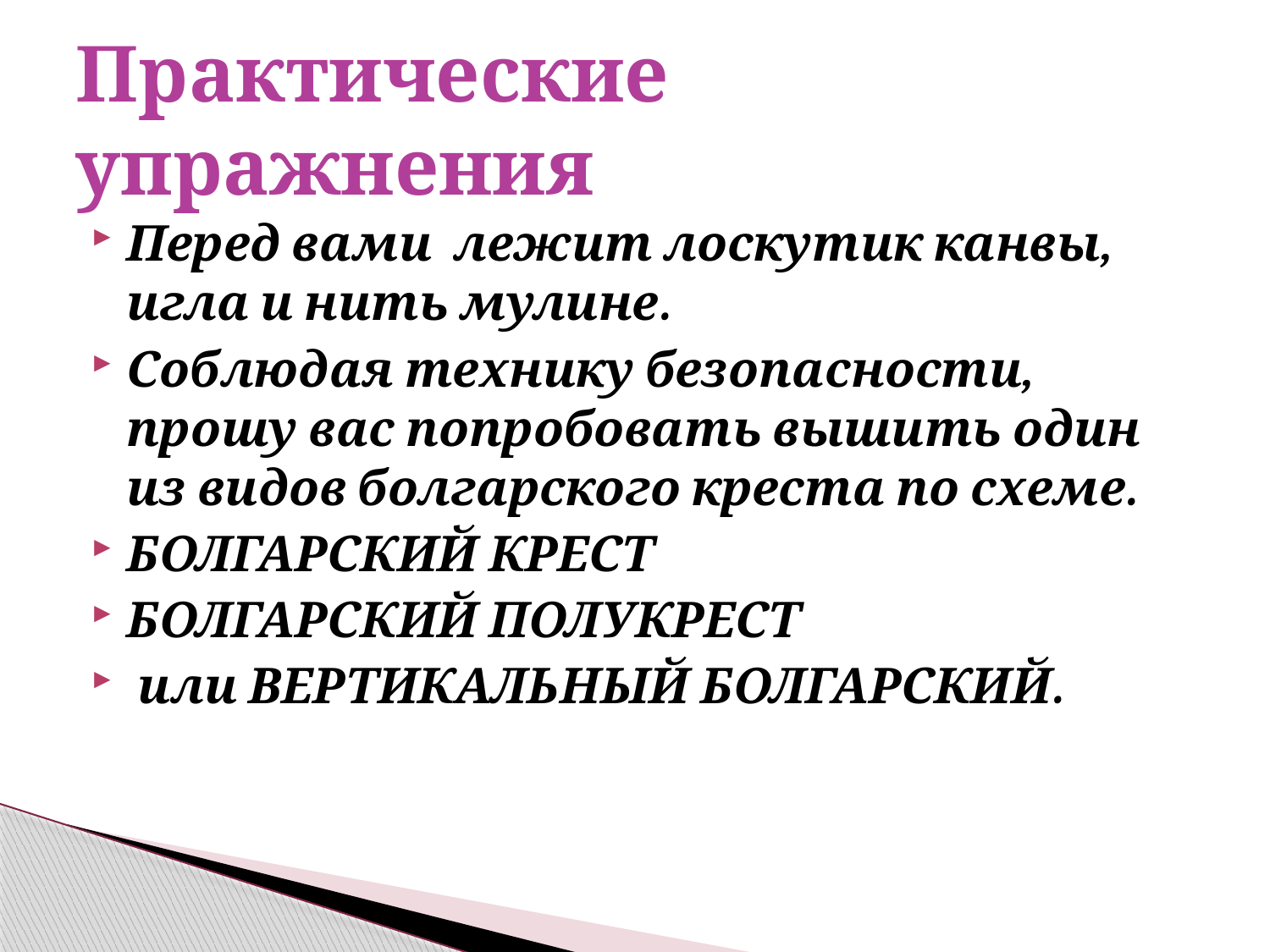

# Практические  упражнения
Перед вами  лежит лоскутик канвы, игла и нить мулине.
Соблюдая технику безопасности, прошу вас попробовать вышить один из видов болгарского креста по схеме.
БОЛГАРСКИЙ КРЕСТ
БОЛГАРСКИЙ ПОЛУКРЕСТ
 или ВЕРТИКАЛЬНЫЙ БОЛГАРСКИЙ.